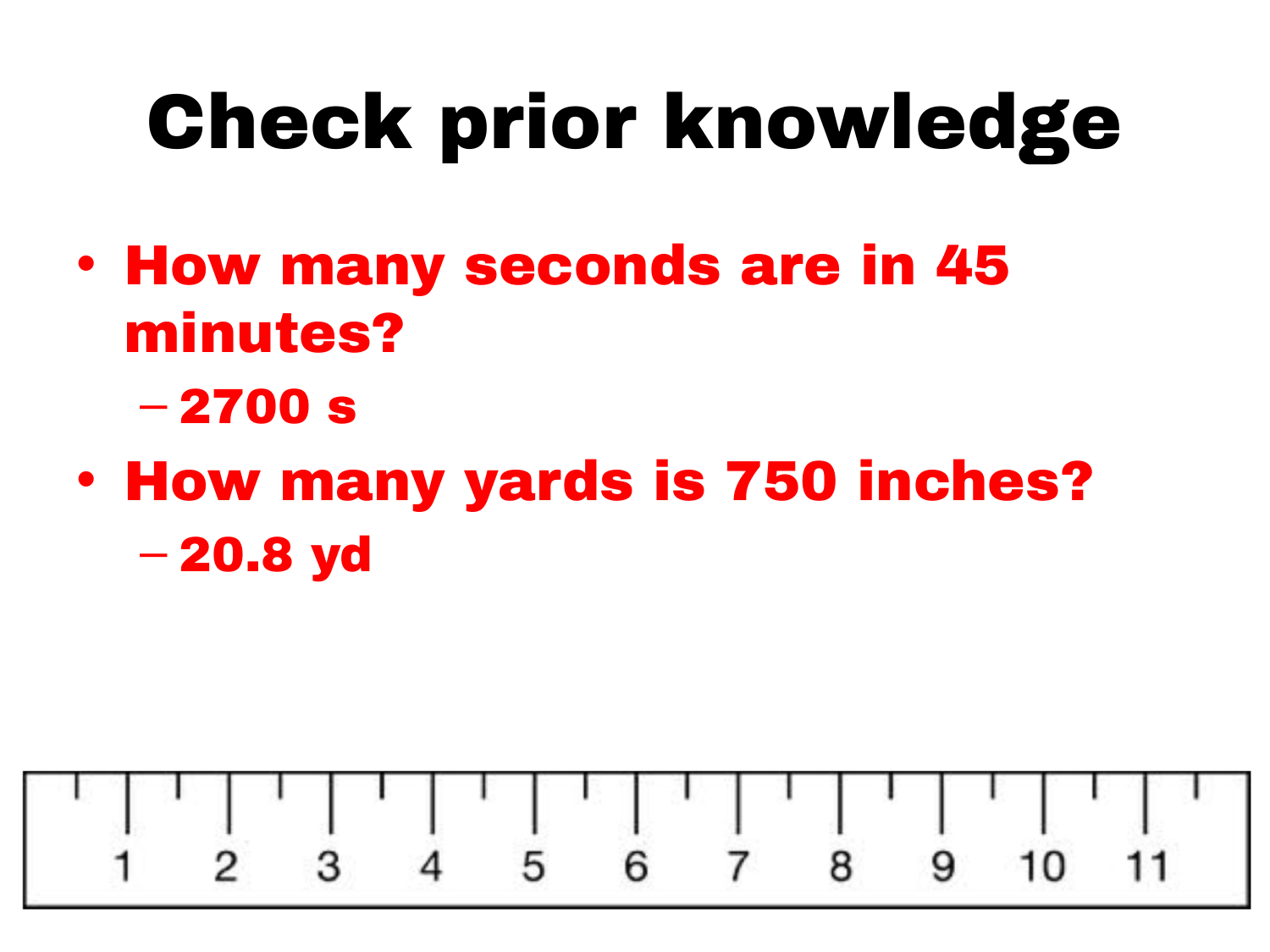

# Check prior knowledge
How many seconds are in 45 minutes?
2700 s
How many yards is 750 inches?
20.8 yd